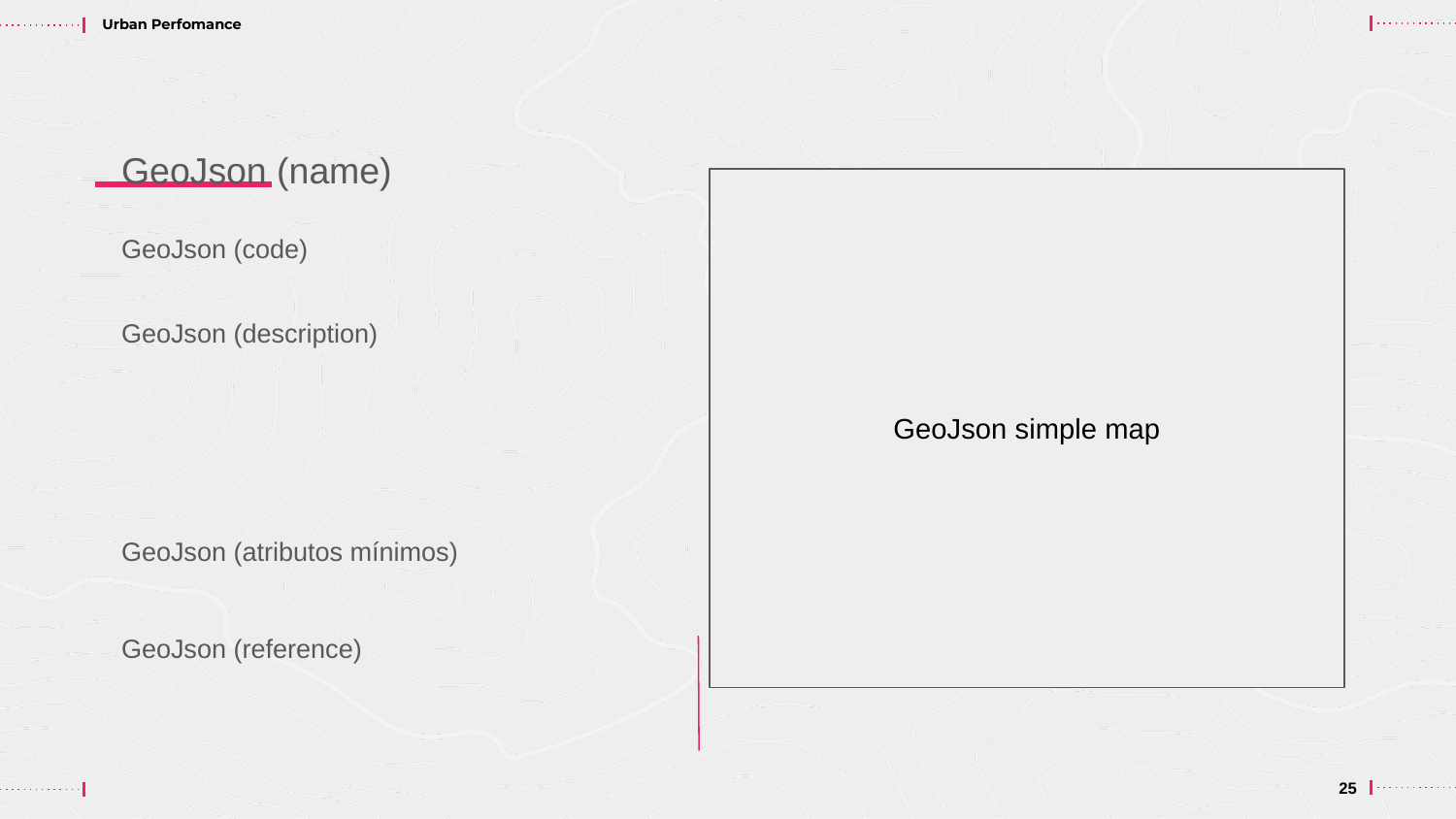

GeoJson (name)
GeoJson simple map
GeoJson (code)
GeoJson (description)
GeoJson (atributos mínimos)
GeoJson (reference)